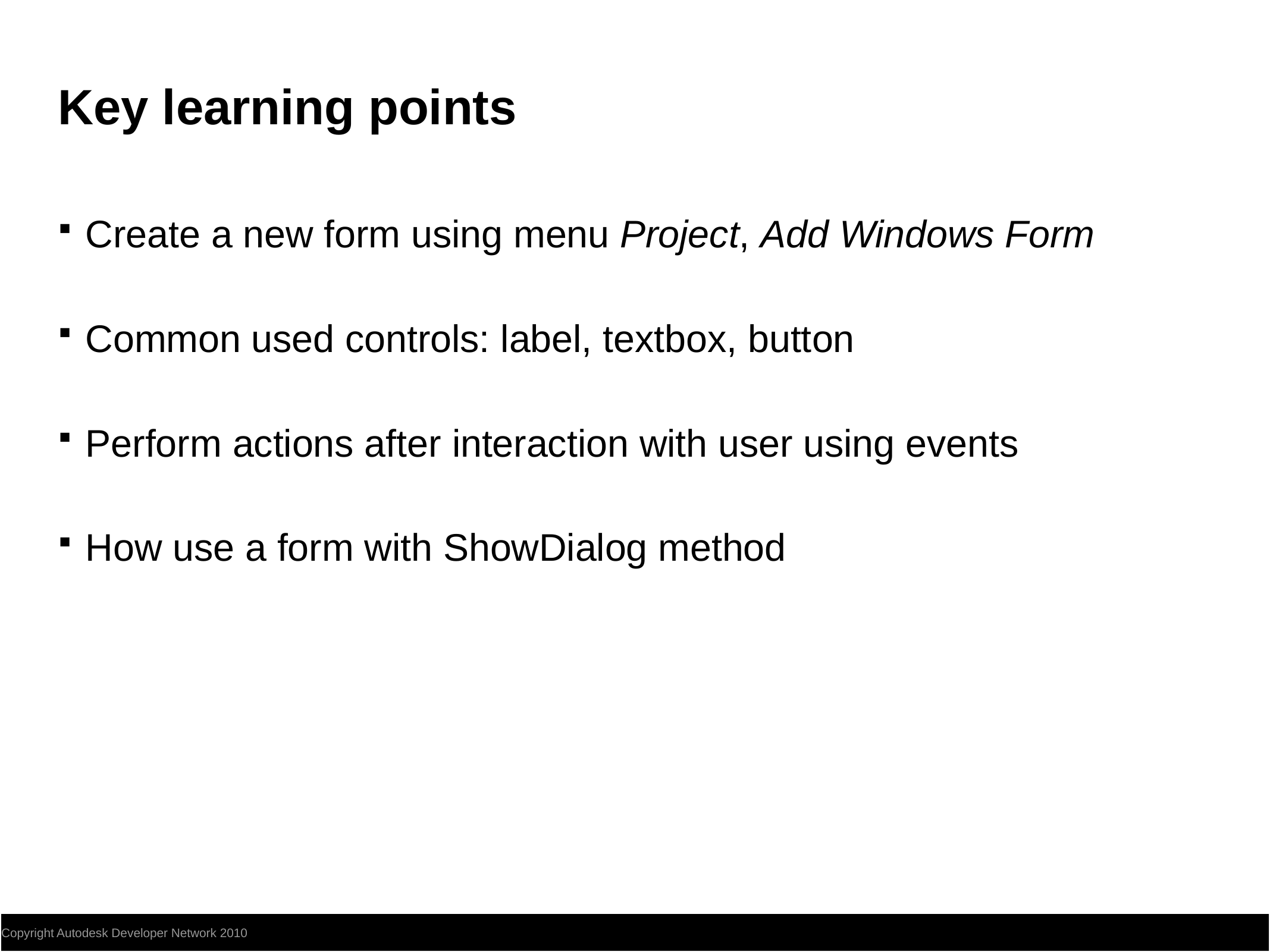

# Key learning points
Create a new form using menu Project, Add Windows Form

Common used controls: label, textbox, button

Perform actions after interaction with user using events

How use a form with ShowDialog method